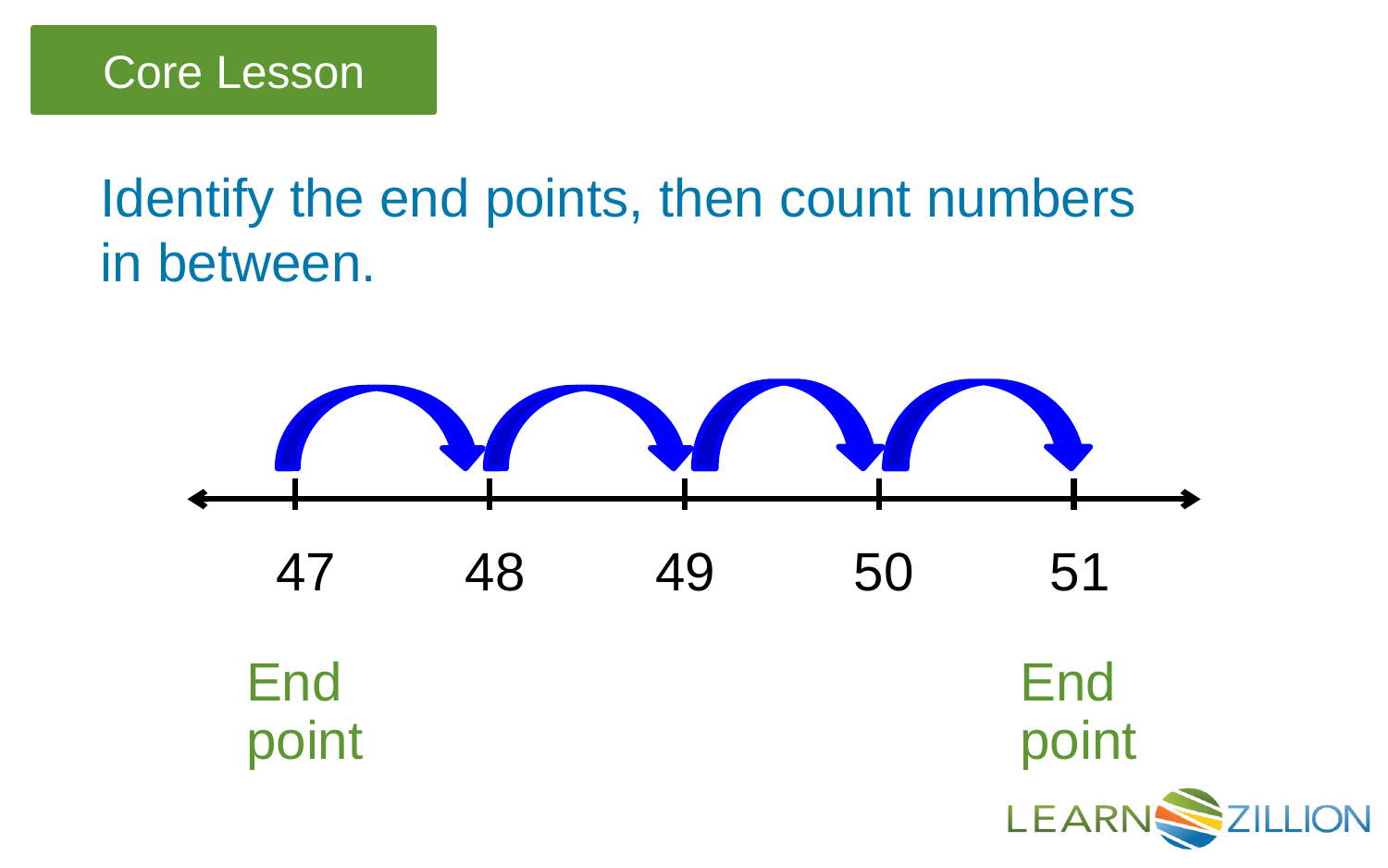

Identify the end points, then count numbers in between.

47
51
48
49
50
End point
End point